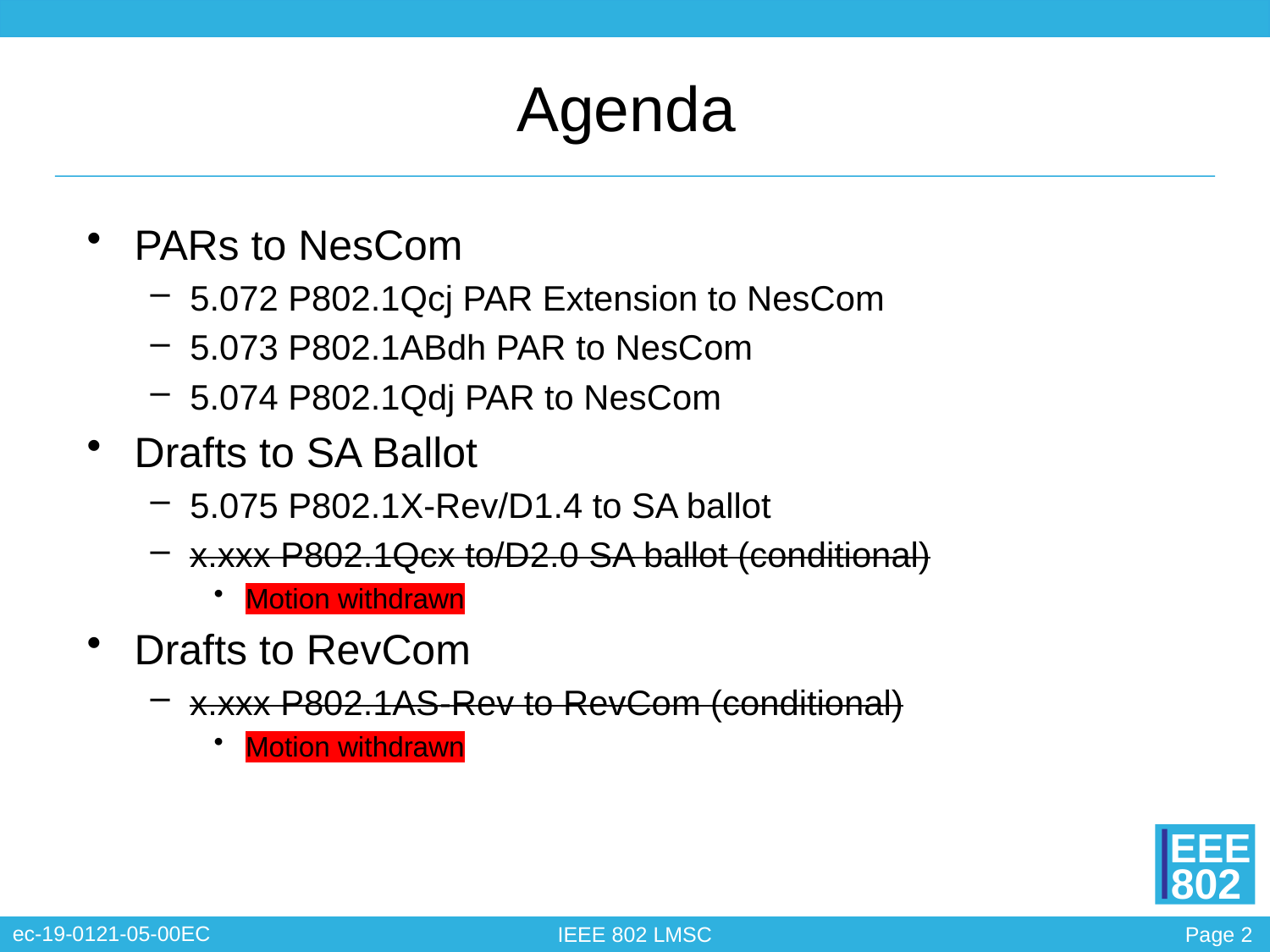

# Agenda
PARs to NesCom
5.072 P802.1Qcj PAR Extension to NesCom
5.073 P802.1ABdh PAR to NesCom
5.074 P802.1Qdj PAR to NesCom
Drafts to SA Ballot
5.075 P802.1X-Rev/D1.4 to SA ballot
x.xxx P802.1Qcx to/D2.0 SA ballot (conditional)
Motion withdrawn
Drafts to RevCom
x.xxx P802.1AS-Rev to RevCom (conditional)
Motion withdrawn